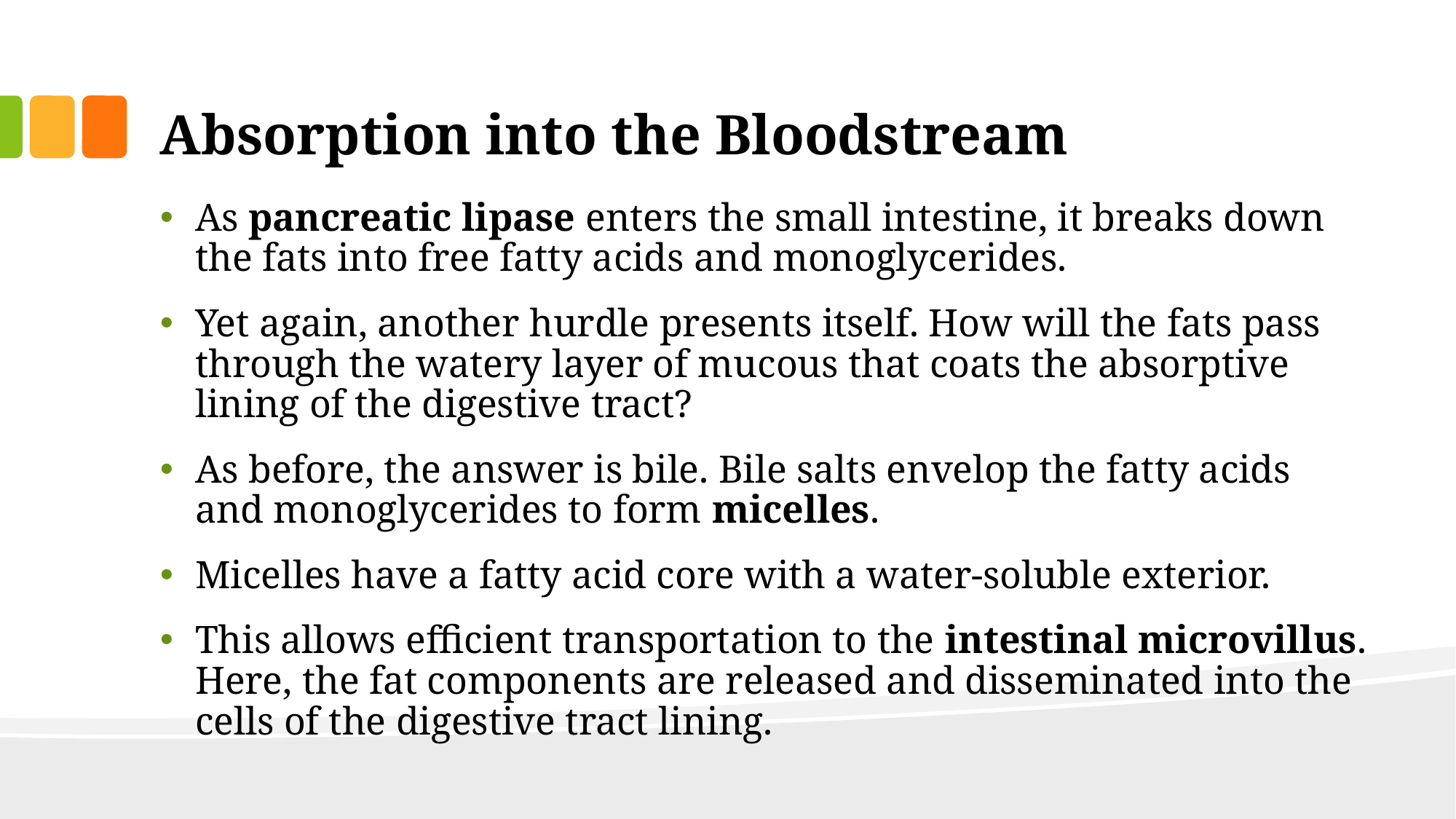

# Absorption into the Bloodstream
As pancreatic lipase enters the small intestine, it breaks down the fats into free fatty acids and monoglycerides.
Yet again, another hurdle presents itself. How will the fats pass through the watery layer of mucous that coats the absorptive lining of the digestive tract?
As before, the answer is bile. Bile salts envelop the fatty acids and monoglycerides to form micelles.
Micelles have a fatty acid core with a water-soluble exterior.
This allows efficient transportation to the intestinal microvillus. Here, the fat components are released and disseminated into the cells of the digestive tract lining.